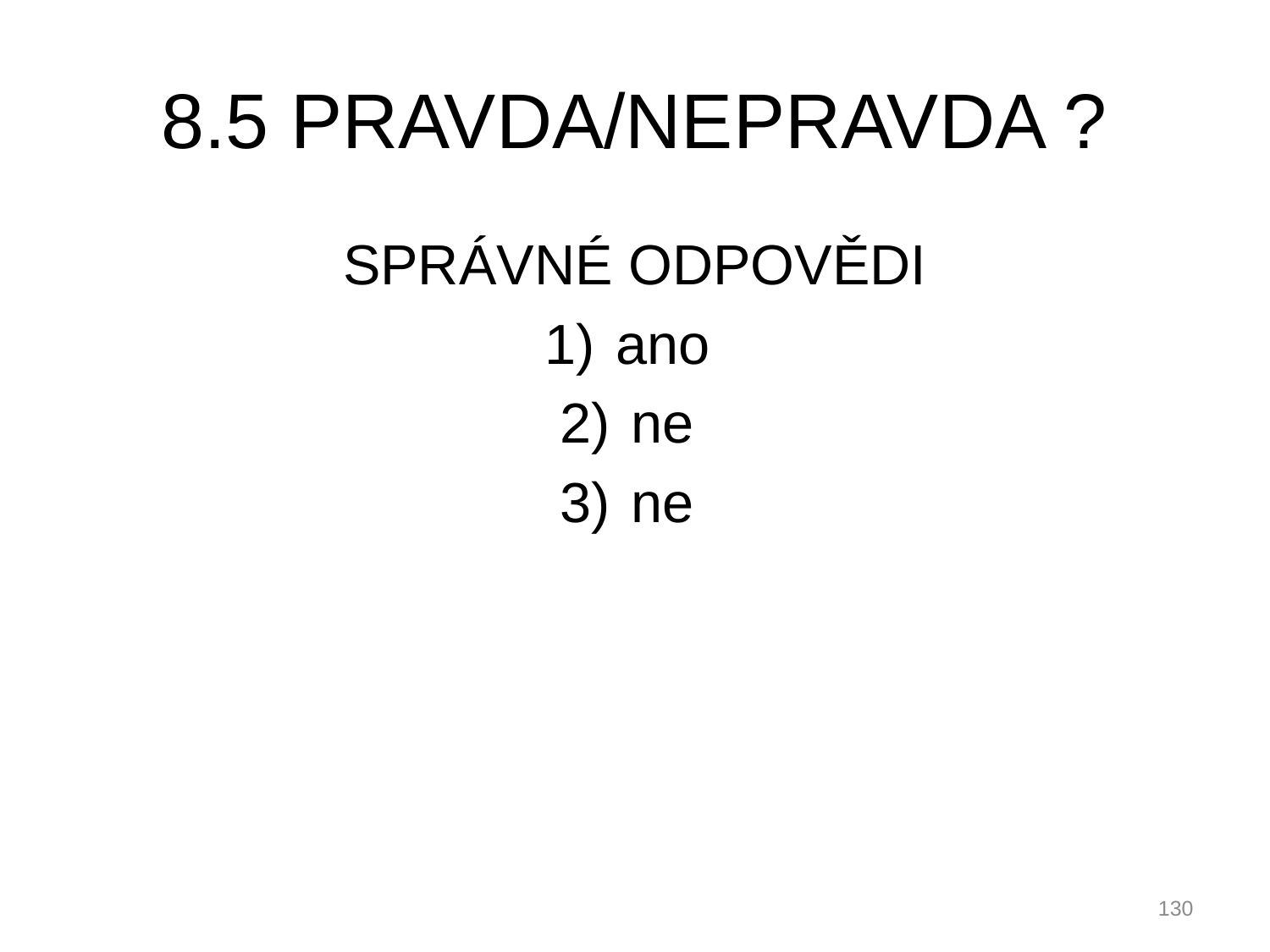

# 8.5 PRAVDA/NEPRAVDA ?
SPRÁVNÉ ODPOVĚDI
ano
ne
ne

130